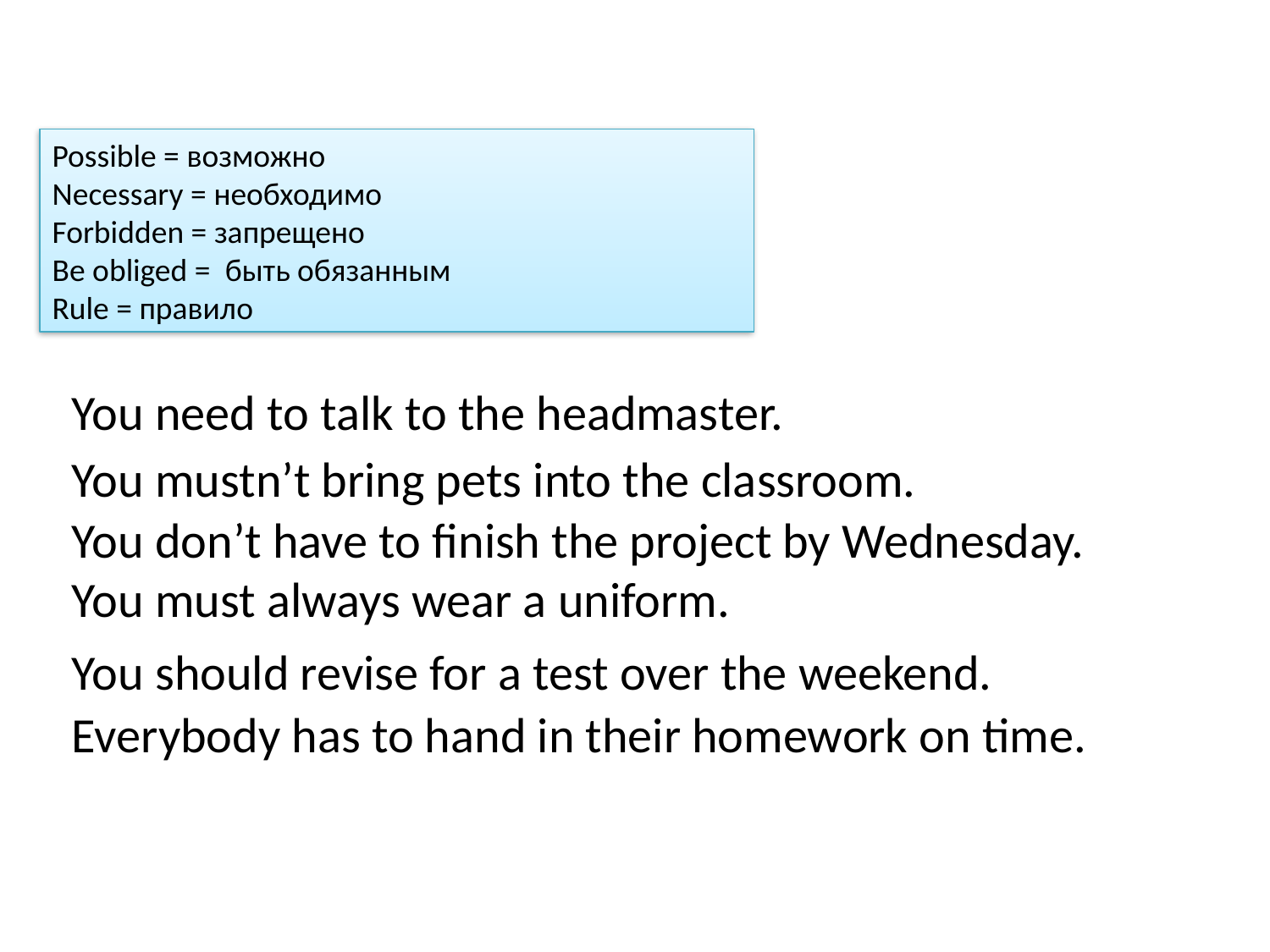

Possible = возможно
Necessary = необходимо
Forbidden = запрещено
Be obliged =  быть обязанным
Rule = правило
You need to talk to the headmaster.
You mustn’t bring pets into the classroom.
You don’t have to finish the project by Wednesday.
You must always wear a uniform.
You should revise for a test over the weekend.
Everybody has to hand in their homework on time.